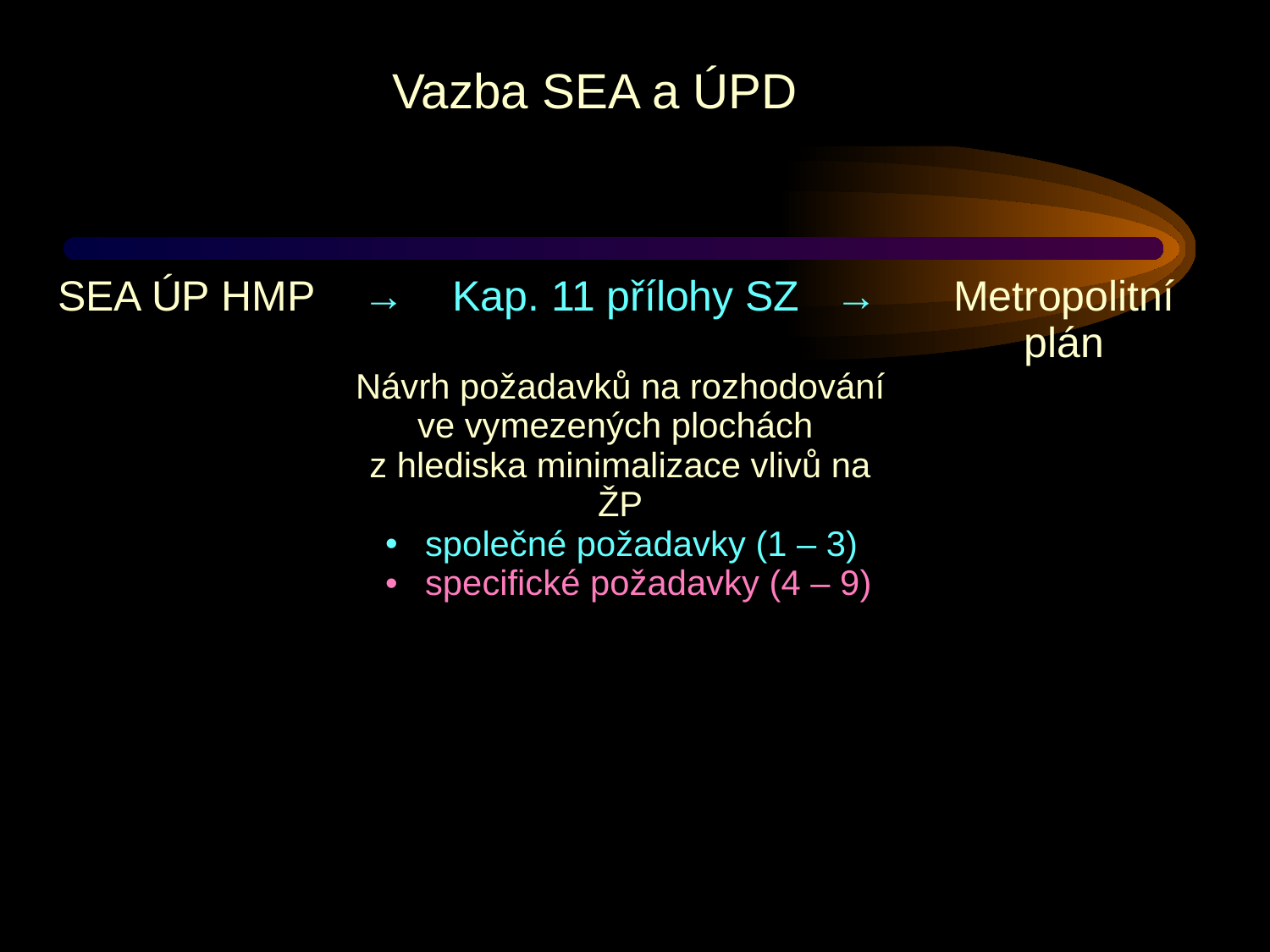

# Vazba SEA a ÚPD
| SEA ÚP HMP | → Kap. 11 přílohy SZ → Návrh požadavků na rozhodování ve vymezených plochách z hlediska minimalizace vlivů na ŽP společné požadavky (1 – 3) specifické požadavky (4 – 9) | Metropolitní plán |
| --- | --- | --- |